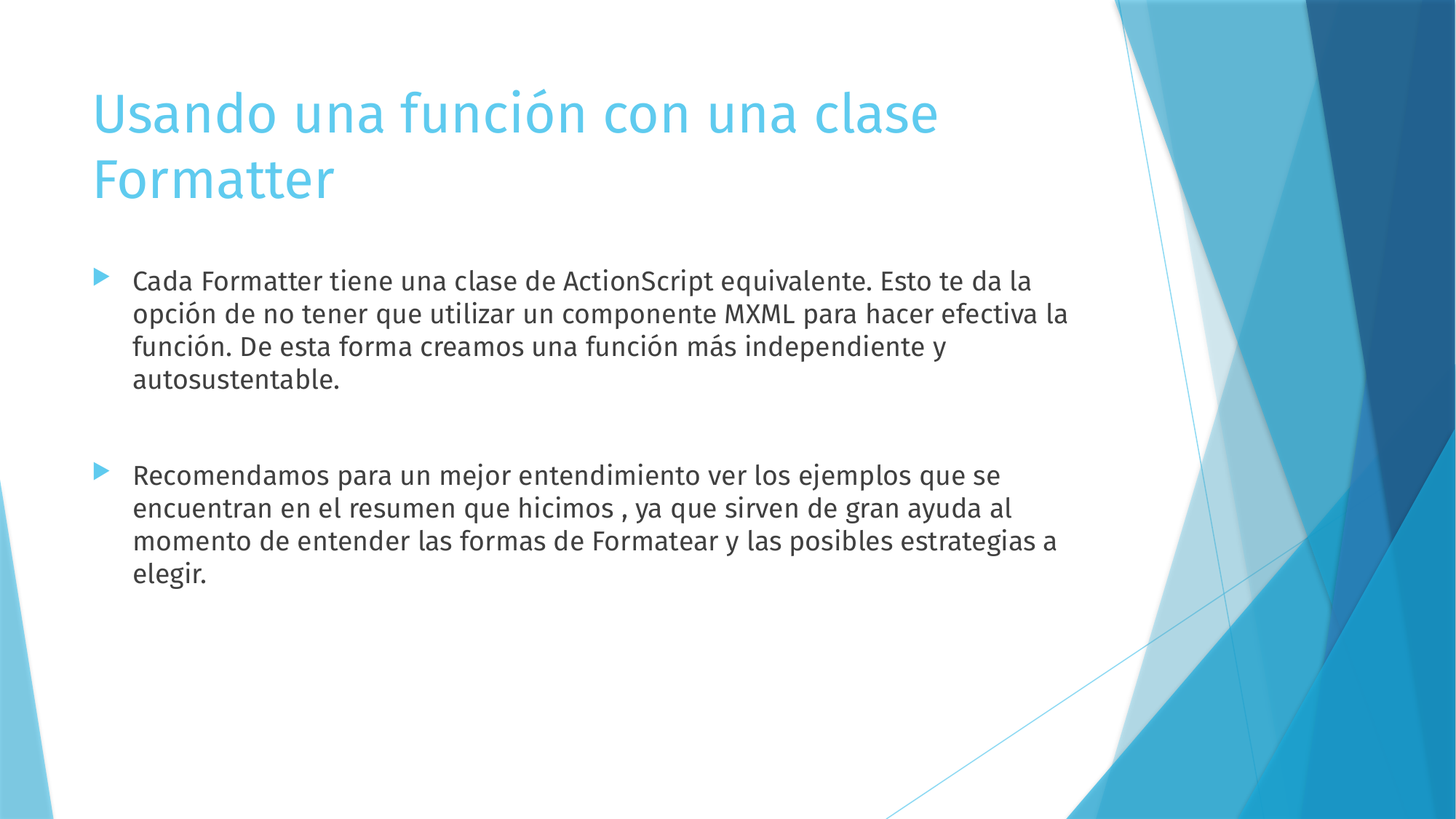

# Usando una función con una clase Formatter
Cada Formatter tiene una clase de ActionScript equivalente. Esto te da la opción de no tener que utilizar un componente MXML para hacer efectiva la función. De esta forma creamos una función más independiente y autosustentable.

Recomendamos para un mejor entendimiento ver los ejemplos que se encuentran en el resumen que hicimos , ya que sirven de gran ayuda al momento de entender las formas de Formatear y las posibles estrategias a elegir.